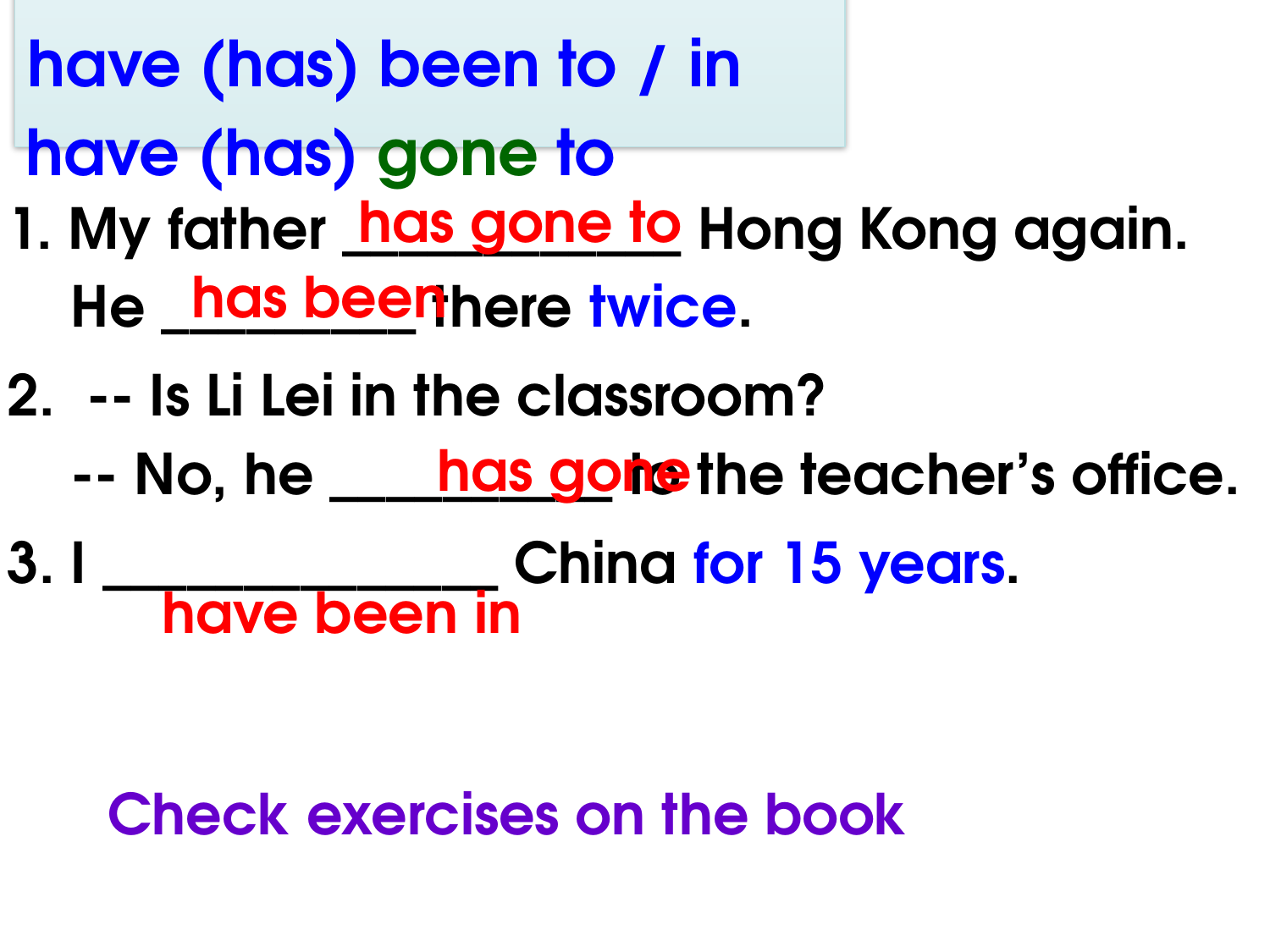

have (has) been to / in
have (has) gone to
has gone to
1. My father ____________ Hong Kong again.
    He _________ there twice.
2.  -- Is Li Lei in the classroom?
    -- No, he __________ to the teacher’s office.
3. I ______________ China for 15 years.
has been
has gone
have been in
Check exercises on the book